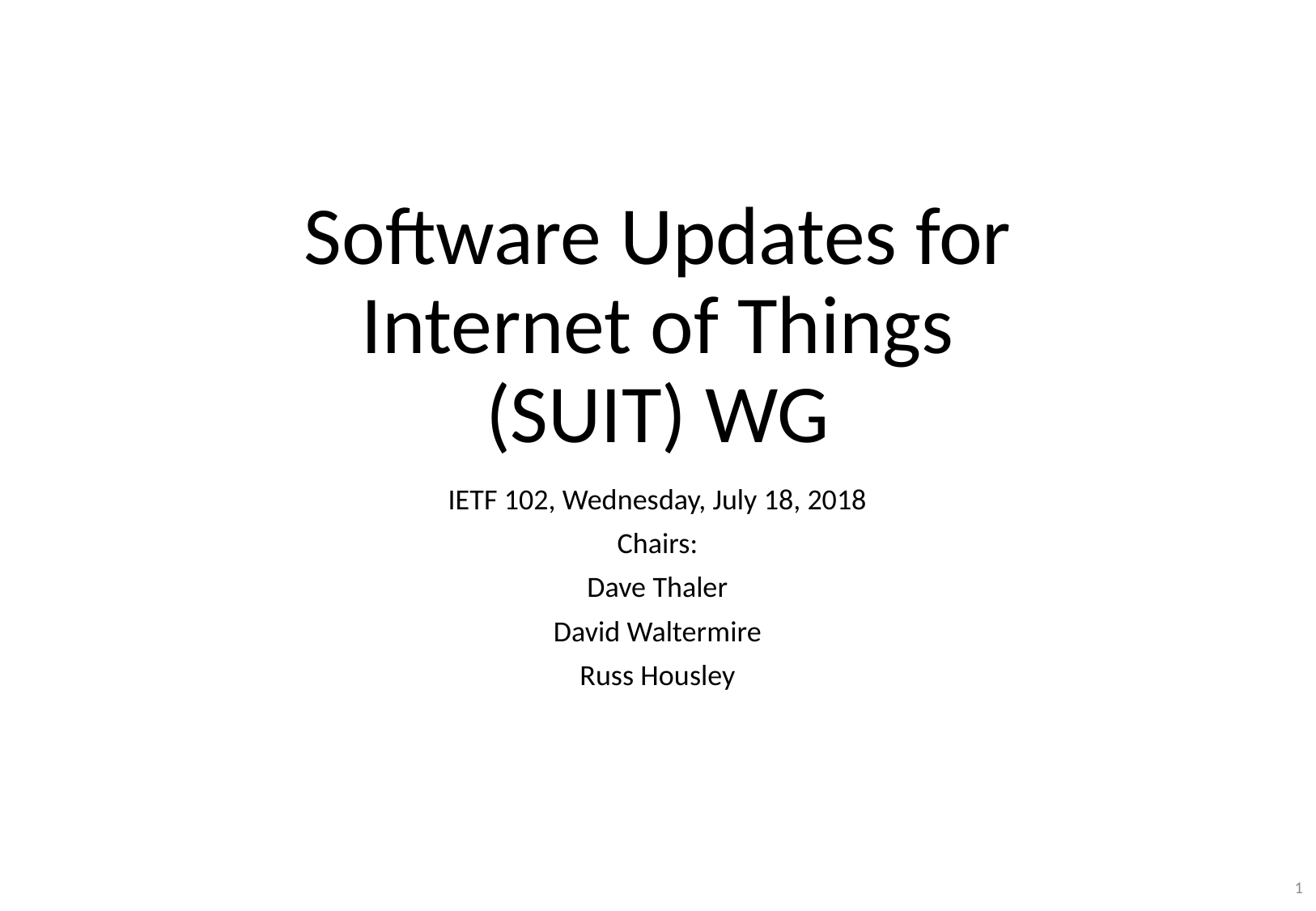

# Software Updates for Internet of Things (SUIT) WG
IETF 102, Wednesday, July 18, 2018
Chairs:
Dave Thaler
David Waltermire
Russ Housley
1